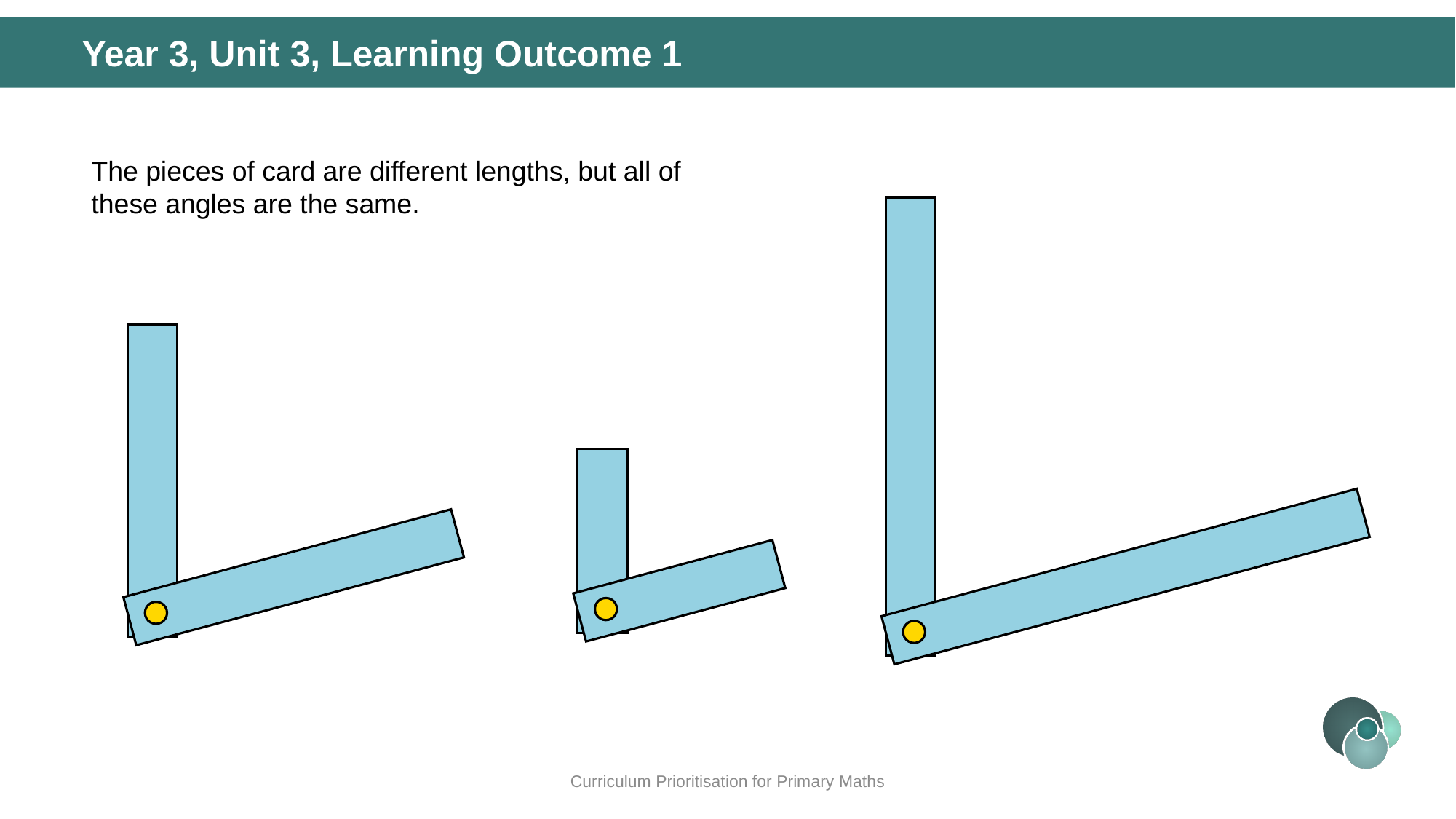

Year 3, Unit 3, Learning Outcome 1
The pieces of card are different lengths, but all of these angles are the same.

Curriculum Prioritisation for Primary Maths